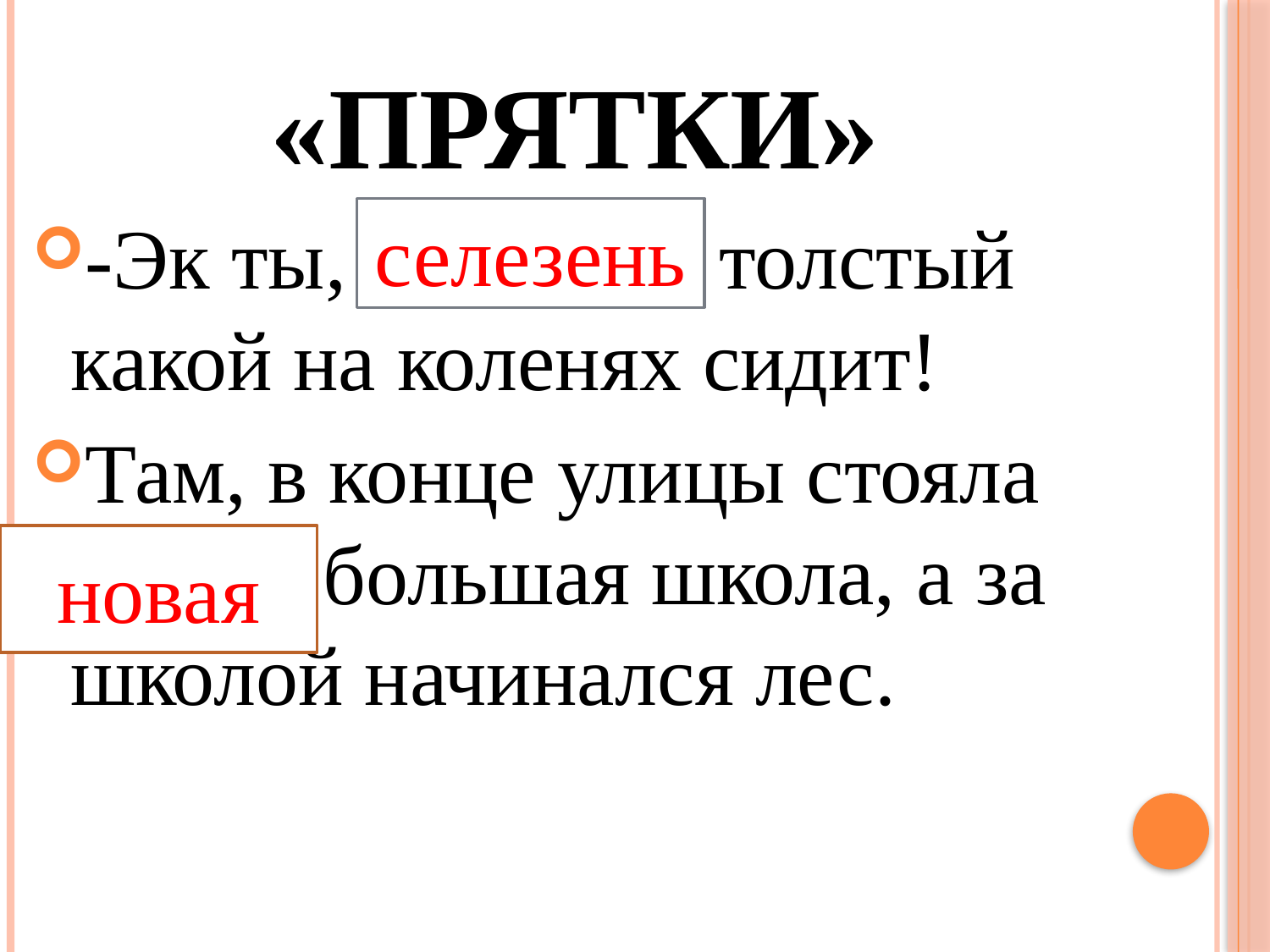

# «Прятки»
-Эк ты, петух       толстый какой на коленях сидит!
Там, в конце улицы стояла старая большая школа, а за школой начинался лес.
селезень
новая